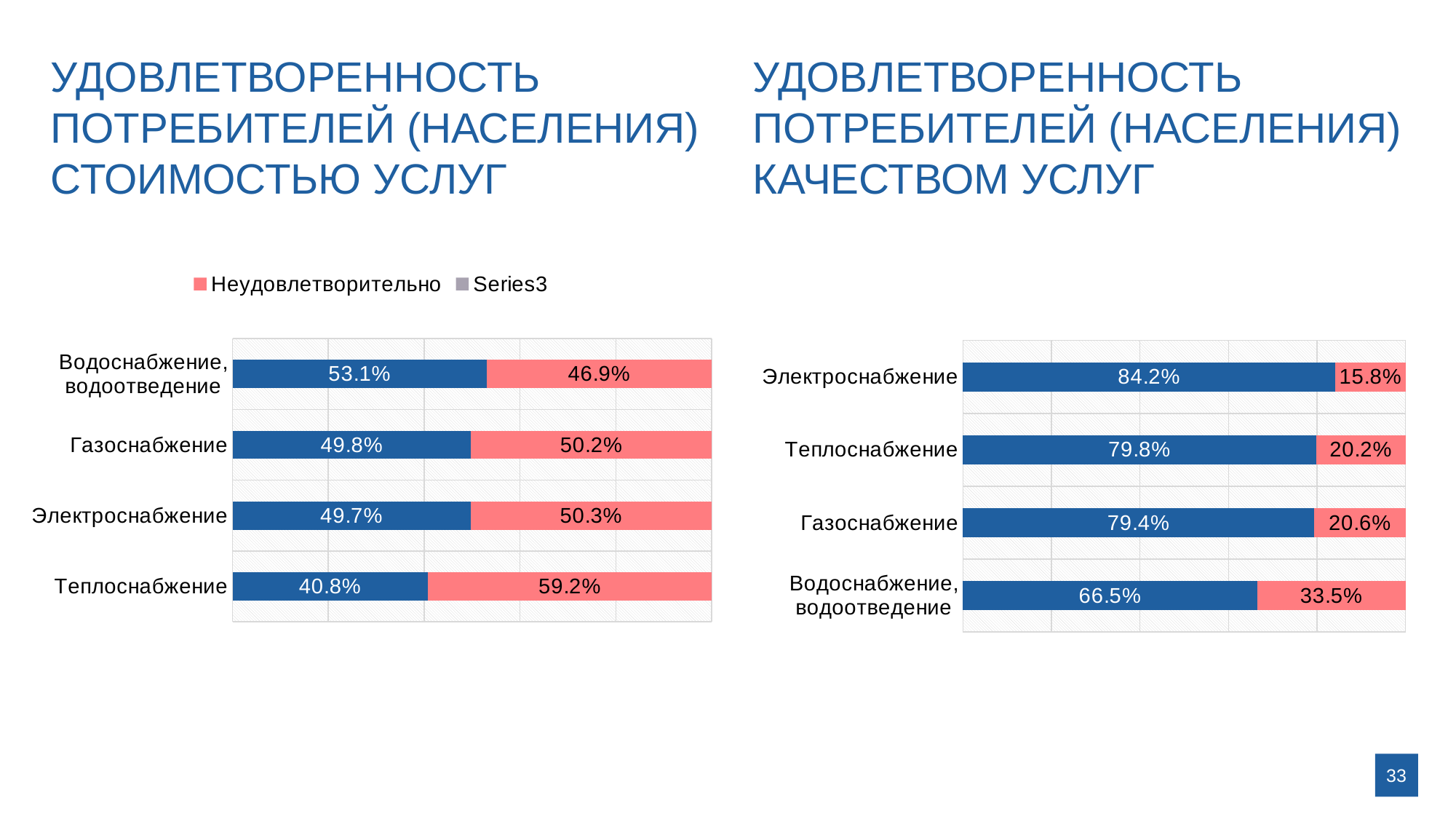

УДОВЛЕТВОРЕННОСТЬ ПОТРЕБИТЕЛЕЙ (НАСЕЛЕНИЯ) СТОИМОСТЬЮ УСЛУГ
УДОВЛЕТВОРЕННОСТЬ ПОТРЕБИТЕЛЕЙ (НАСЕЛЕНИЯ) КАЧЕСТВОМ УСЛУГ

### Chart

| Category | Удовлетворительно | Неудовлетворительно |  |
|---|---|---|---|
| Водоснабжение, водоотведение | 0.531 | 0.4690000000000001 | None |
| Газоснабжение | 0.4980000000000029 | 0.502 | None |
| Электроснабжение | 0.4970000000000019 | 0.503 | None |
| Теплоснабжение | 0.4080000000000001 | 0.592 | None |

### Chart

| Category | Удовлетворительно | Неудовлетворительно |  |
|---|---|---|---|
| Электроснабжение | 0.8420000000000006 | 0.15800000000000144 | None |
| Теплоснабжение | 0.798 | 0.202 | None |
| Газоснабжение | 0.794 | 0.20600000000000004 | None |
| Водоснабжение, водоотведение | 0.665000000000008 | 0.335000000000004 | None |
33